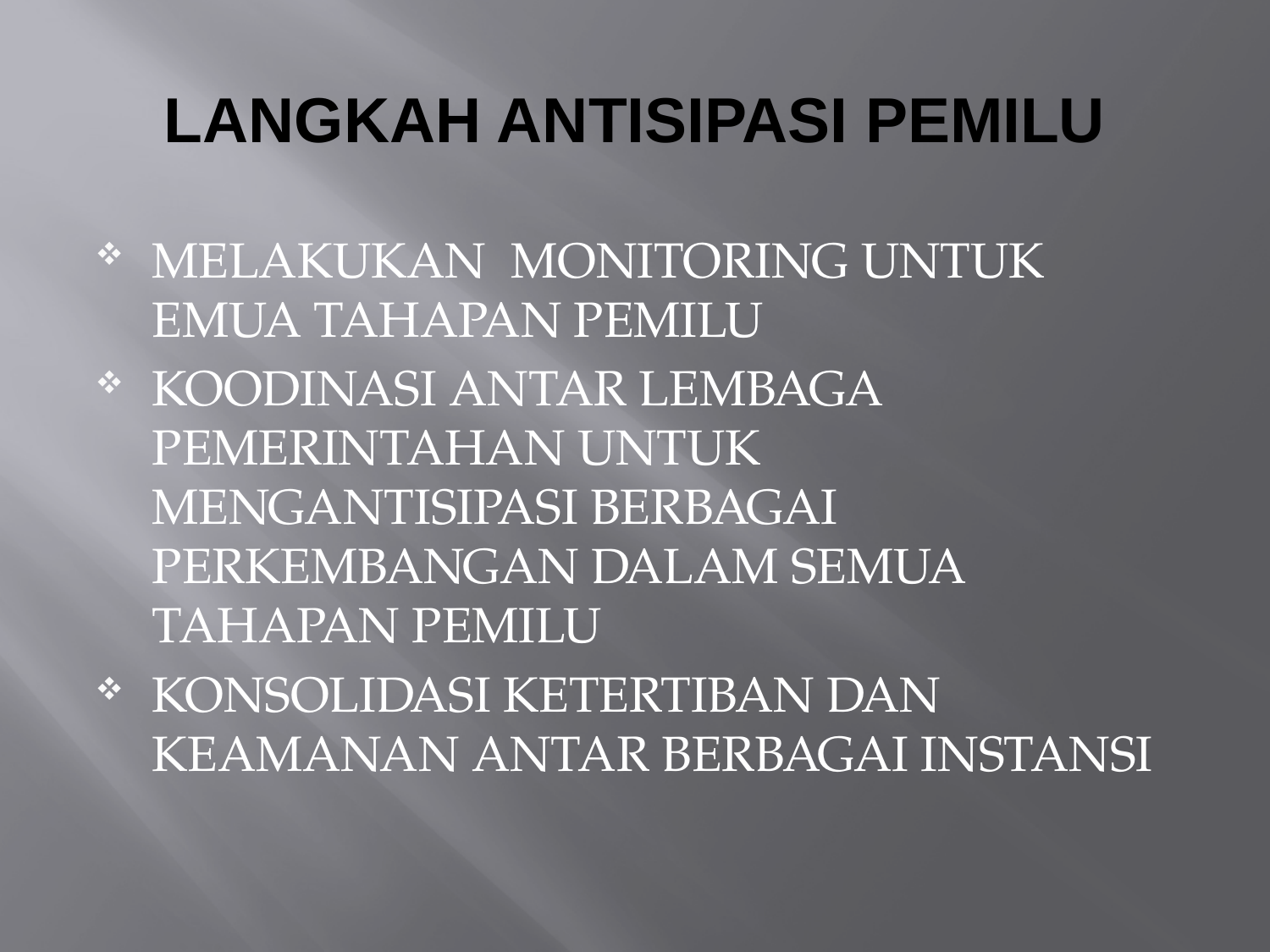

# LANGKAH ANTISIPASI PEMILU
MELAKUKAN  MONITORING UNTUK EMUA TAHAPAN PEMILU
KOODINASI ANTAR LEMBAGA PEMERINTAHAN UNTUK MENGANTISIPASI BERBAGAI PERKEMBANGAN DALAM SEMUA TAHAPAN PEMILU
KONSOLIDASI KETERTIBAN DAN KEAMANAN ANTAR BERBAGAI INSTANSI